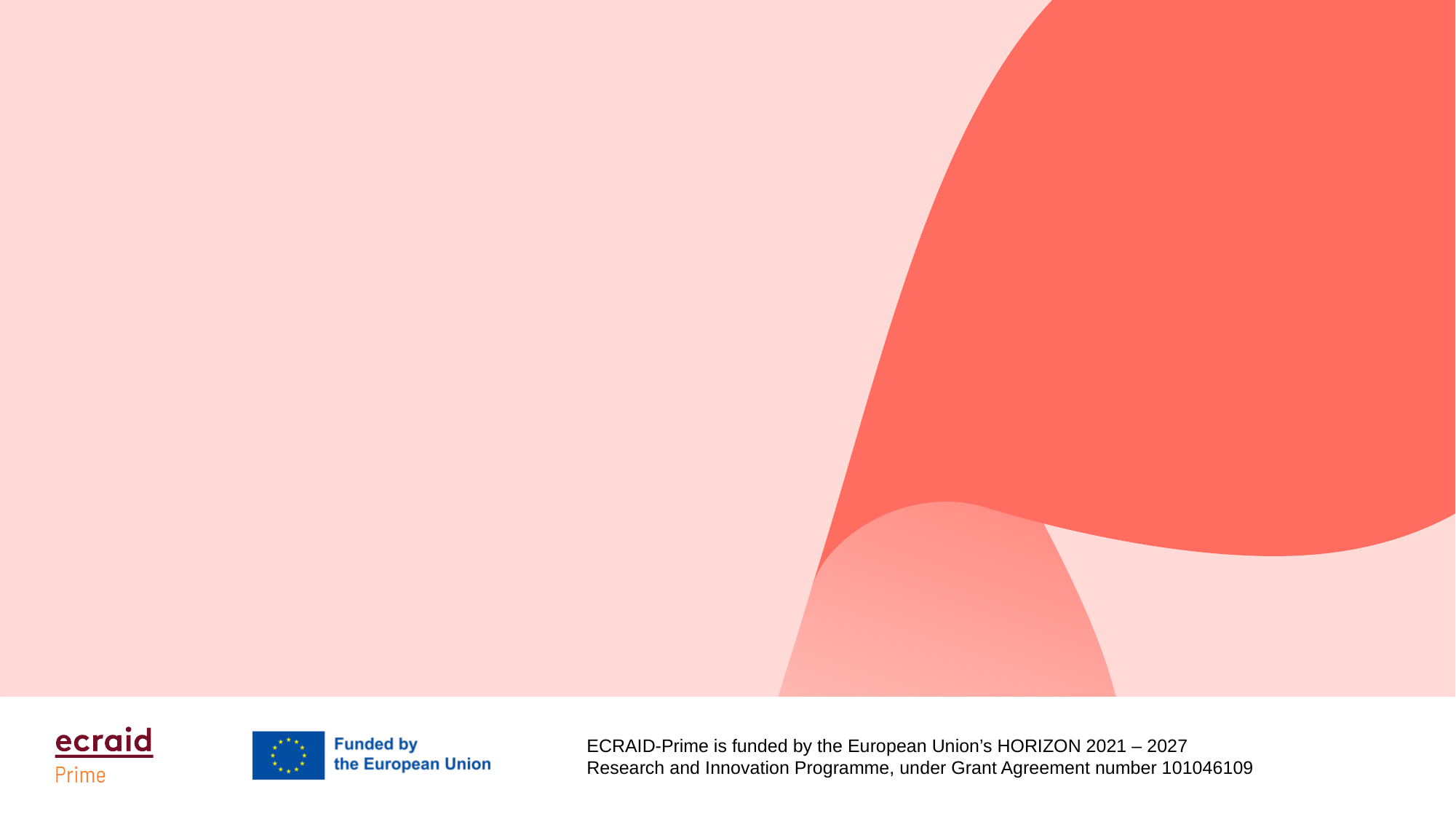

#

ECRAID-Prime is funded by the European Union’s HORIZON 2021 – 2027 
Research and Innovation Programme, under Grant Agreement number 101046109